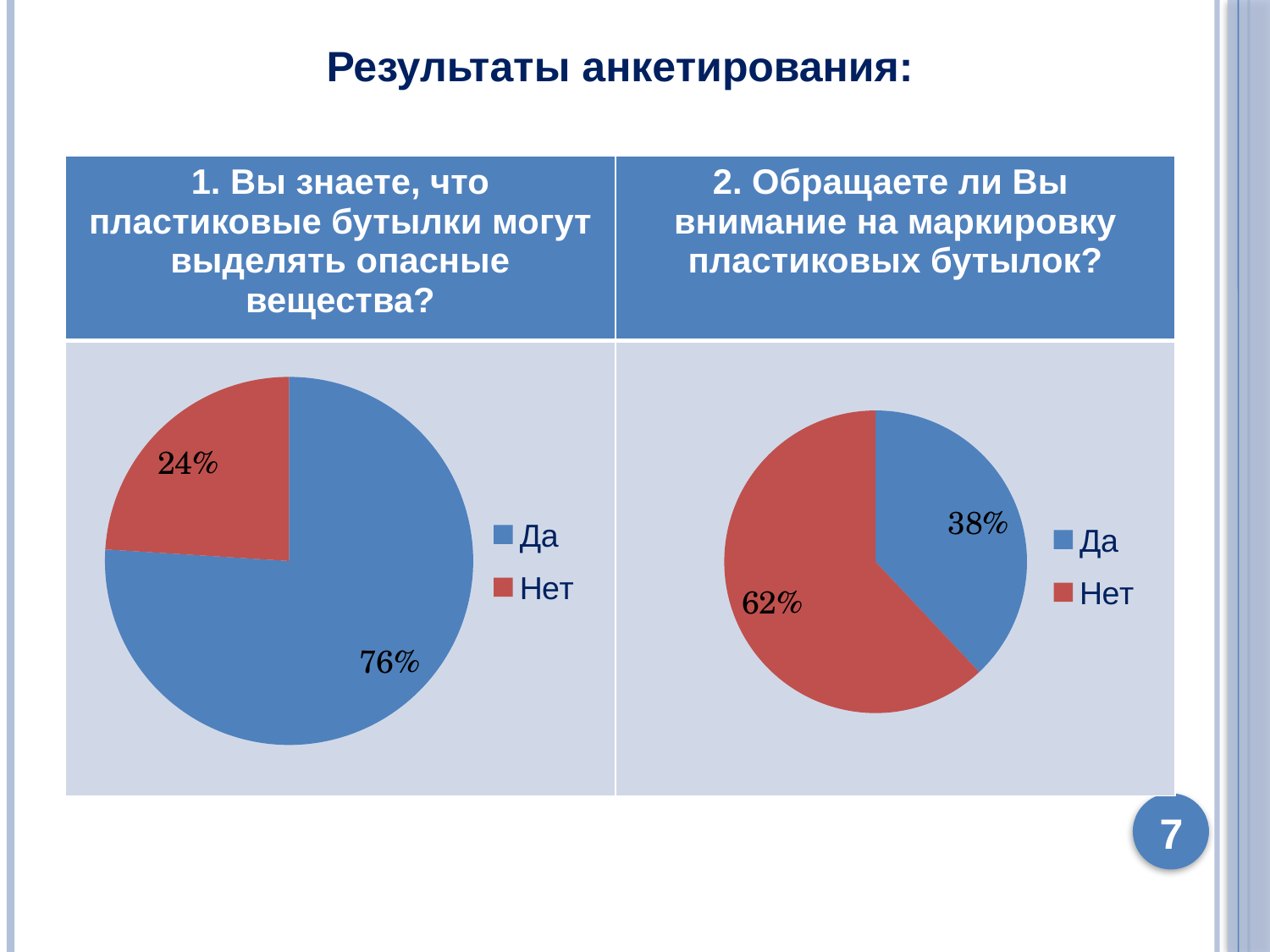

Результаты анкетирования:
| 1. Вы знаете, что пластиковые бутылки могут выделять опасные вещества? | 2. Обращаете ли Вы внимание на маркировку пластиковых бутылок? |
| --- | --- |
|  |  |

### Chart

| Category | Обращали ли Вы раньше внимание на маркировку пластиковых бутылок? |
|---|---|
| Да | 0.38 |
| Нет | 0.62 |

### Chart

| Category | Вы знали раньше, что пластиковые бутылки могут выделять опасные вещества?
 |
|---|---|
| Да | 0.76 |
| Нет | 0.24 |
7